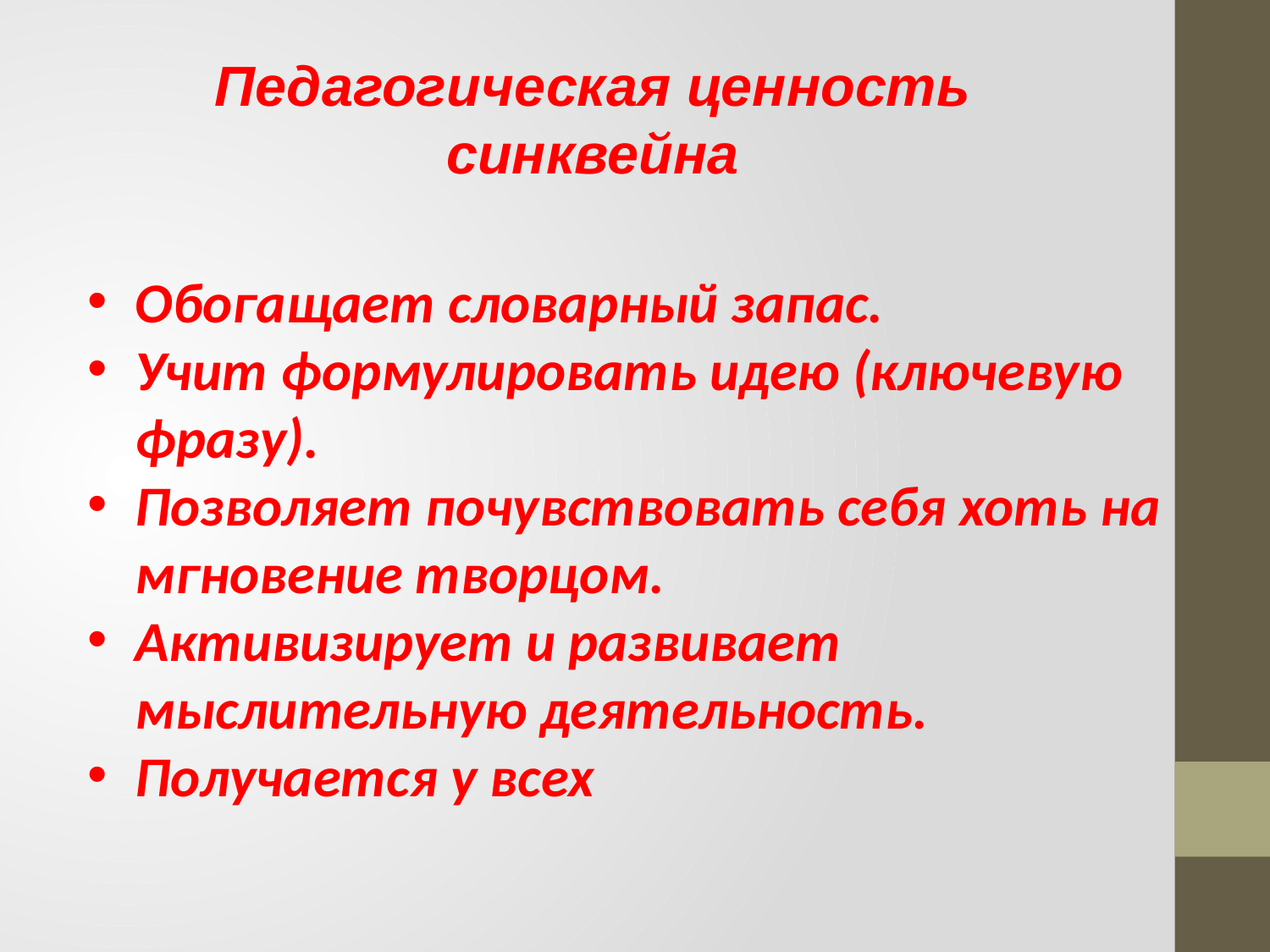

# Педагогическая ценность синквейна
Обогащает словарный запас.
Учит формулировать идею (ключевую фразу).
Позволяет почувствовать себя хоть на мгновение творцом.
Активизирует и развивает мыслительную деятельность.
Получается у всех